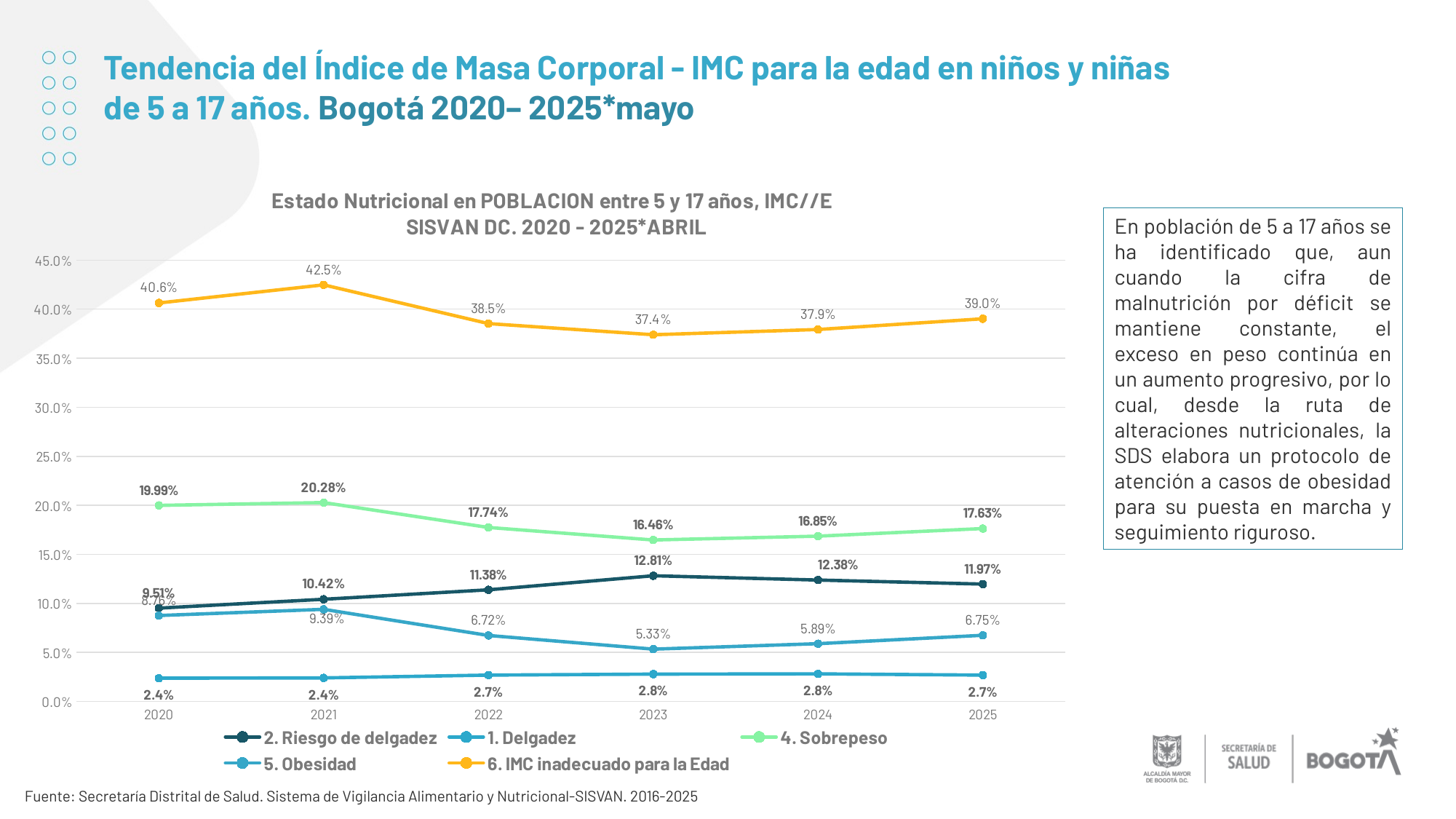

Tendencia del Índice de Masa Corporal - IMC para la edad en niños y niñas
de 5 a 17 años. Bogotá 2020– 2025*mayo

### Chart: Estado Nutricional en POBLACION entre 5 y 17 años, IMC//E
SISVAN DC. 2020 - 2025*ABRIL

| Category | 2. Riesgo de delgadez | 1. Delgadez | 4. Sobrepeso | 5. Obesidad | 6. IMC inadecuado para la Edad |
|---|---|---|---|---|---|
| 2020 | 0.0951412653540313 | 0.023723321595662022 | 0.19990411479773182 | 0.08760270462398122 | 0.4063714063714064 |
| 2021 | 0.10417418645875945 | 0.023995155248614352 | 0.20275765815626728 | 0.09390716365473928 | 0.4248341635183803 |
| 2022 | 0.11382321806633733 | 0.026846624323688544 | 0.17740237591155023 | 0.0672488826158551 | 0.38532110091743116 |
| 2023 | 0.1281431230113466 | 0.02787056492765804 | 0.16462268115506995 | 0.05333253286906406 | 0.3739689019631386 |
| 2024 | 0.12377701774550756 | 0.028115742947118574 | 0.1685355984786895 | 0.05887602440824947 | 0.3793043835795651 |
| 2025 | 0.11965125467994973 | 0.026833870960776947 | 0.17630293687087872 | 0.06745173228312454 | 0.3902397947947299 |
En población de 5 a 17 años se ha identificado que, aun cuando la cifra de malnutrición por déficit se mantiene constante, el exceso en peso continúa en un aumento progresivo, por lo cual, desde la ruta de alteraciones nutricionales, la SDS elabora un protocolo de atención a casos de obesidad para su puesta en marcha y seguimiento riguroso.
Fuente: Secretaría Distrital de Salud. Sistema de Vigilancia Alimentario y Nutricional-SISVAN. 2016-2025